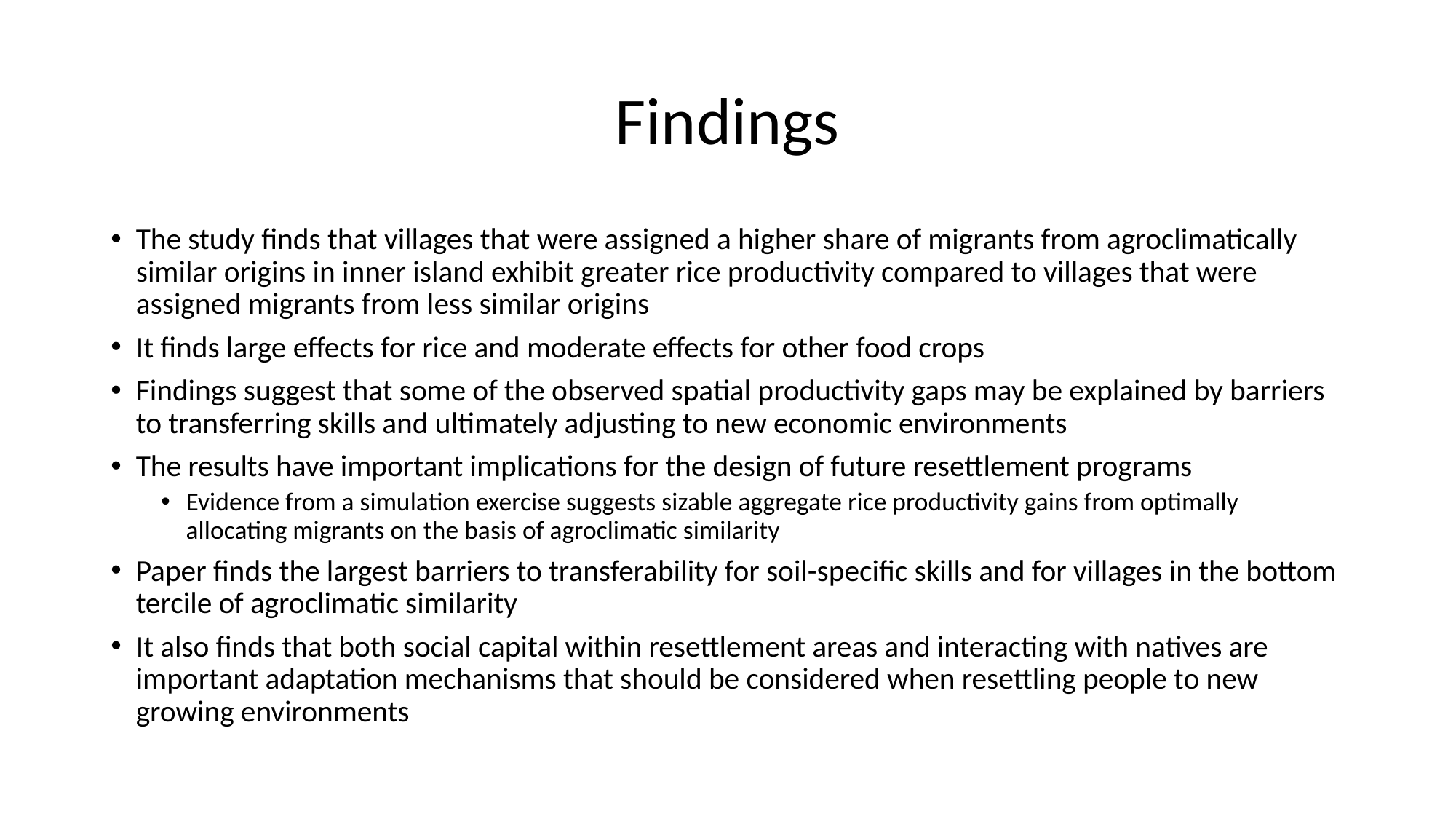

# Findings
The study finds that villages that were assigned a higher share of migrants from agroclimatically similar origins in inner island exhibit greater rice productivity compared to villages that were assigned migrants from less similar origins
It finds large effects for rice and moderate effects for other food crops
Findings suggest that some of the observed spatial productivity gaps may be explained by barriers to transferring skills and ultimately adjusting to new economic environments
The results have important implications for the design of future resettlement programs
Evidence from a simulation exercise suggests sizable aggregate rice productivity gains from optimally allocating migrants on the basis of agroclimatic similarity
Paper finds the largest barriers to transferability for soil-specific skills and for villages in the bottom tercile of agroclimatic similarity
It also finds that both social capital within resettlement areas and interacting with natives are important adaptation mechanisms that should be considered when resettling people to new growing environments